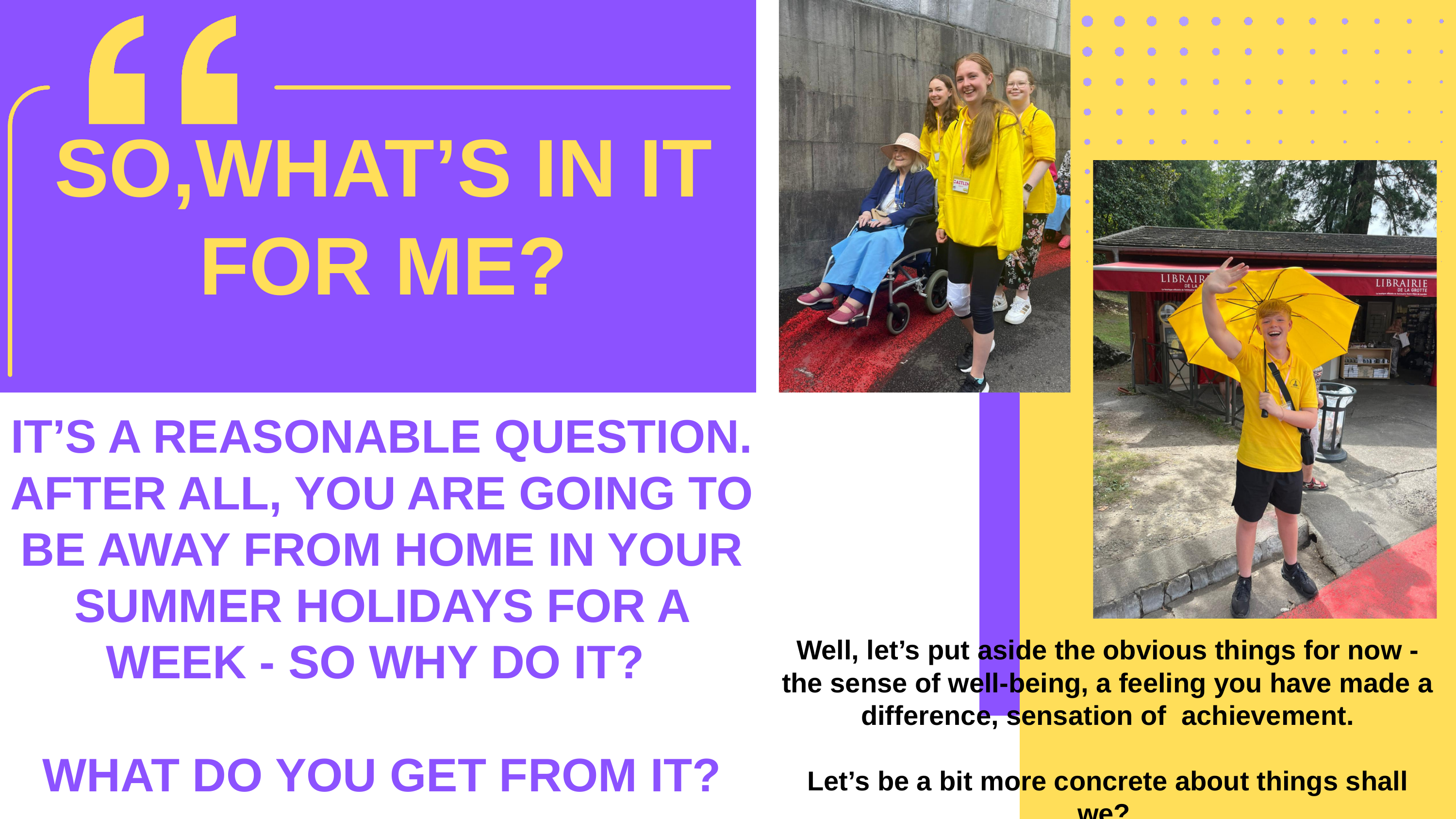

SO,WHAT’S IN IT
FOR ME?

IT’S A REASONABLE QUESTION. AFTER ALL, YOU ARE GOING TO BE AWAY FROM HOME IN YOUR SUMMER HOLIDAYS FOR A WEEK - SO WHY DO IT?

WHAT DO YOU GET FROM IT?
Well, let’s put aside the obvious things for now - the sense of well-being, a feeling you have made a difference, sensation of  achievement.

Let’s be a bit more concrete about things shall we?